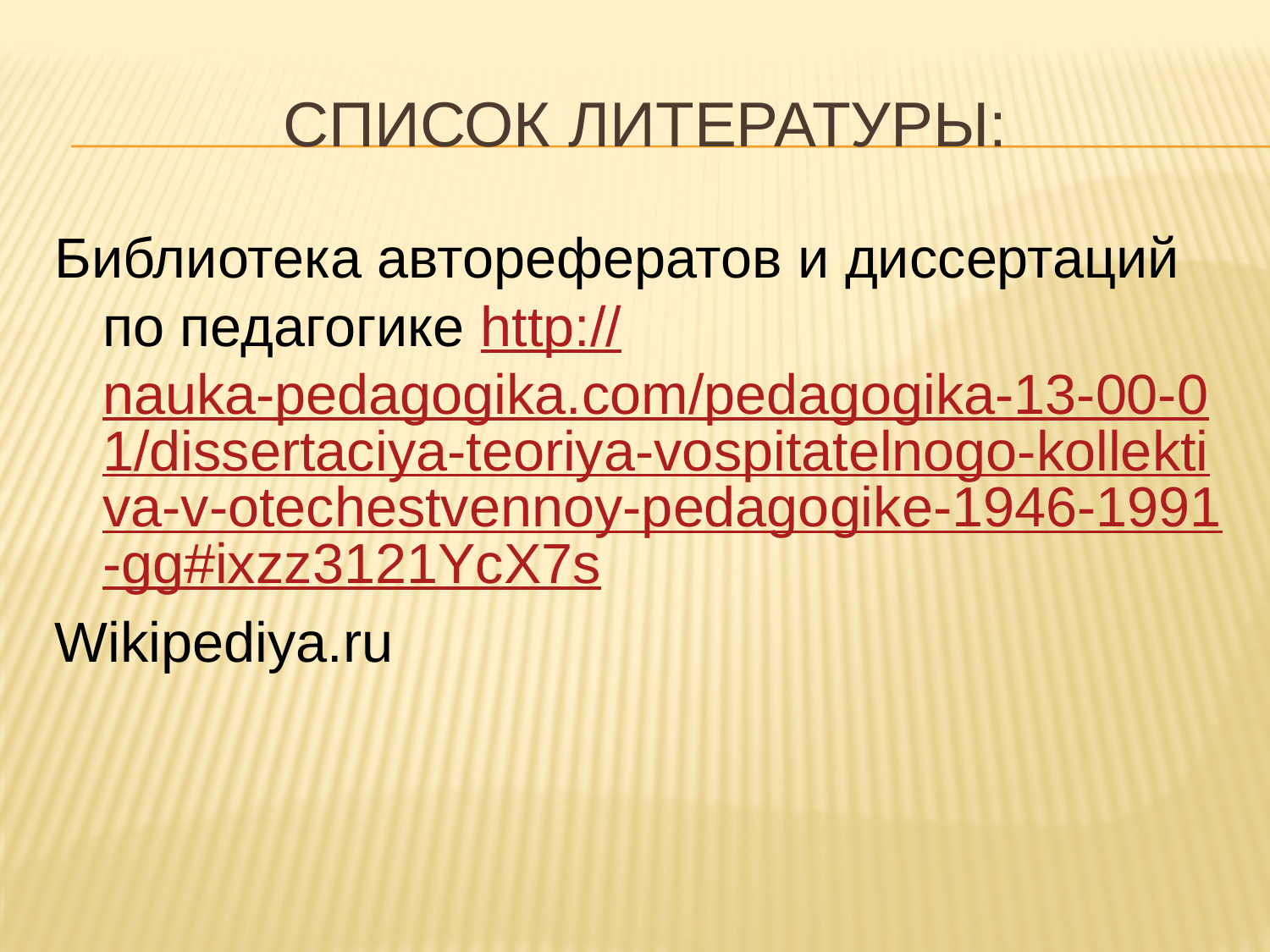

# Список литературы:
Библиотека авторефератов и диссертаций по педагогике http://nauka-pedagogika.com/pedagogika-13-00-01/dissertaciya-teoriya-vospitatelnogo-kollektiva-v-otechestvennoy-pedagogike-1946-1991-gg#ixzz3121YcX7s
Wikipediya.ru